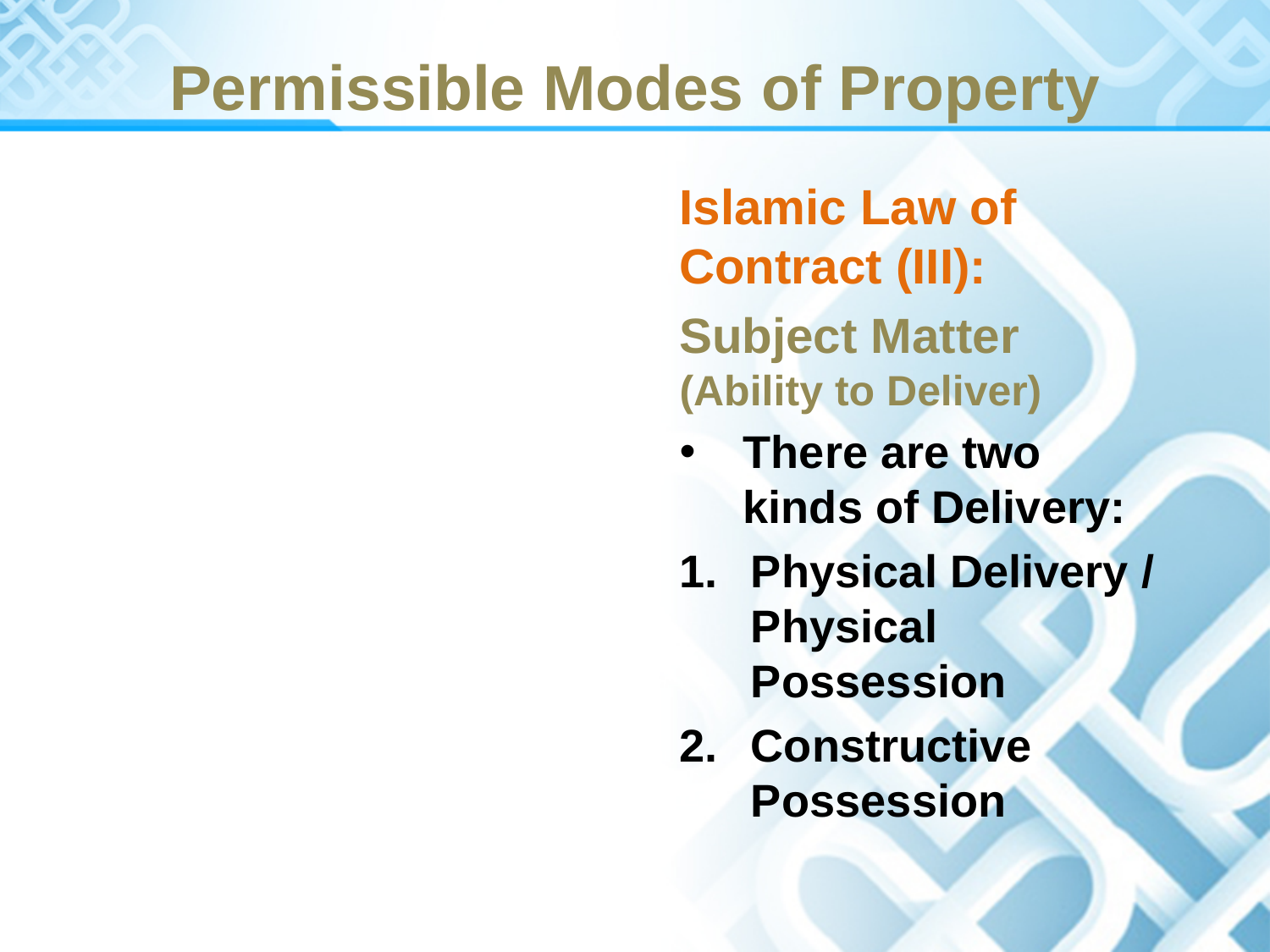

Permissible Modes of Property
Islamic Law of Contract (III):
Subject Matter (Ability to Deliver)
There are two kinds of Delivery:
Physical Delivery / Physical Possession
Constructive Possession